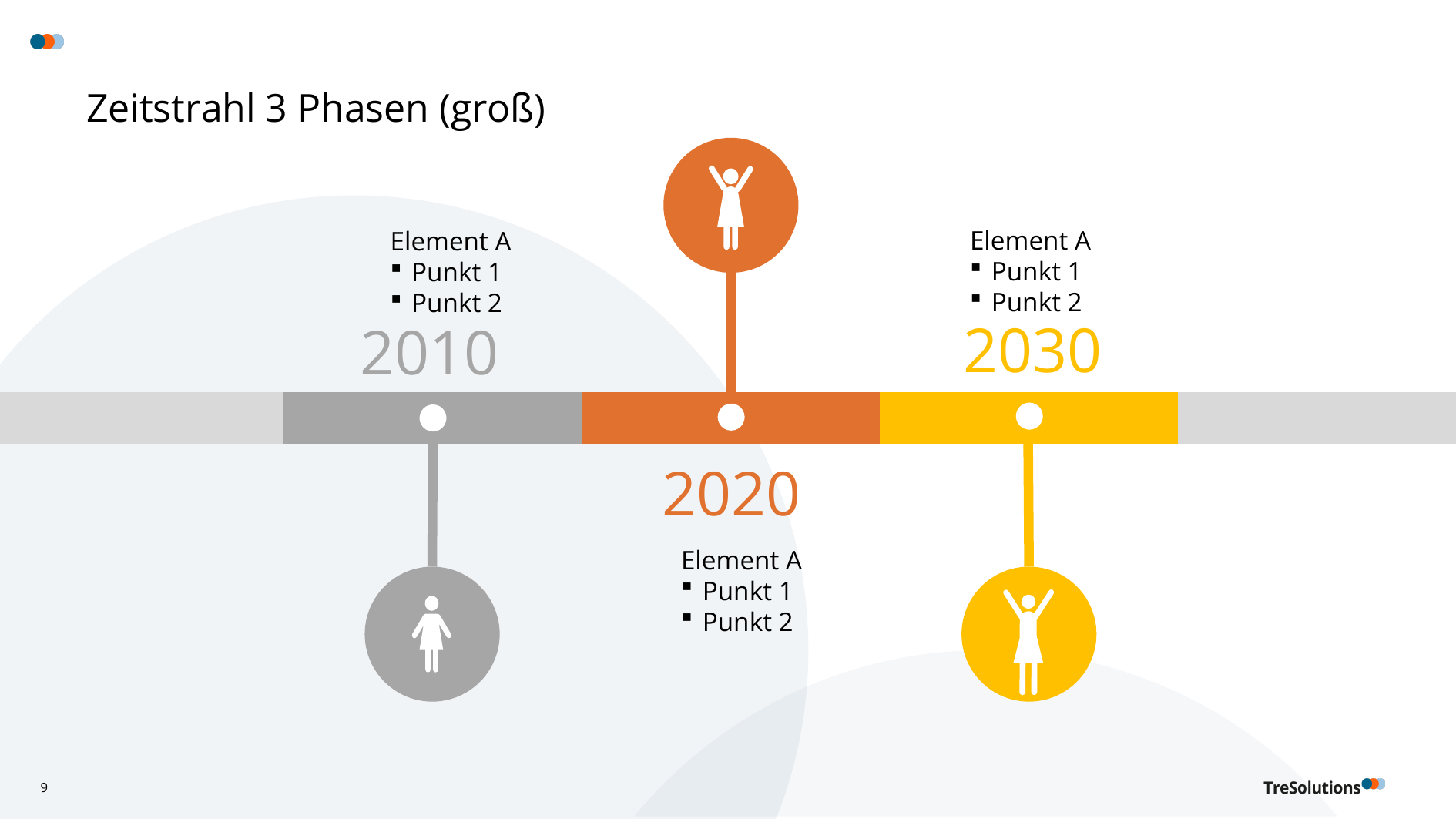

# Zeitstrahl 3 Phasen (groß)

Element A
Punkt 1
Punkt 2
Element A
Punkt 1
Punkt 2
2030
2010

2020
Element A
Punkt 1
Punkt 2

9